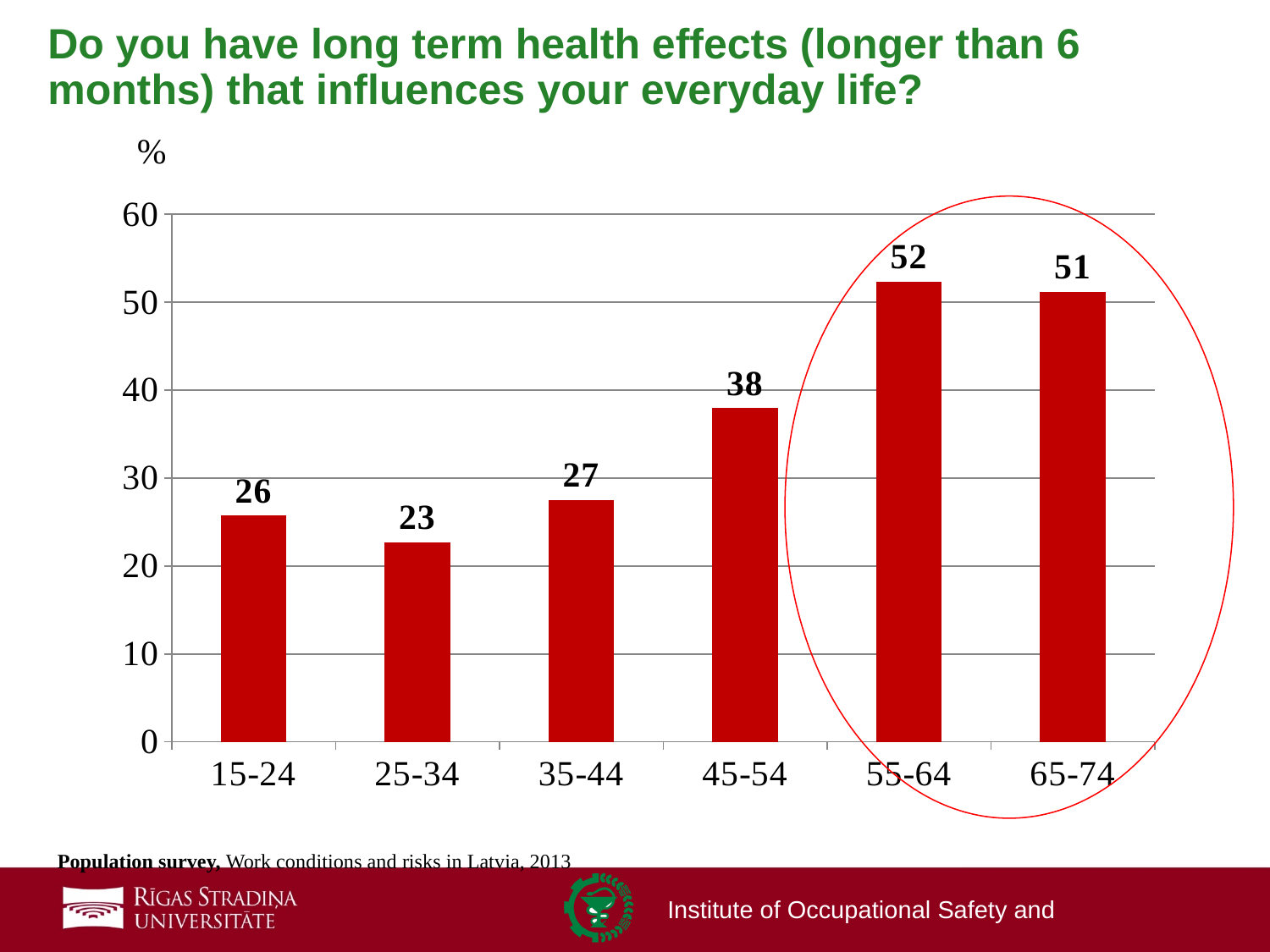

# Do you have long term health effects (longer than 6 months) that influences your everyday life?

### Chart

| Category | With health effects |
|---|---|
| 15-24 | 25.71986622543477 |
| 25-34 | 22.718921704162327 |
| 35-44 | 27.47580425862664 |
| 45-54 | 37.951162574831464 |
| 55-64 | 52.305844348223815 |
| 65-74 | 51.16607145742773 |
Population survey, Work conditions and risks in Latvia, 2013